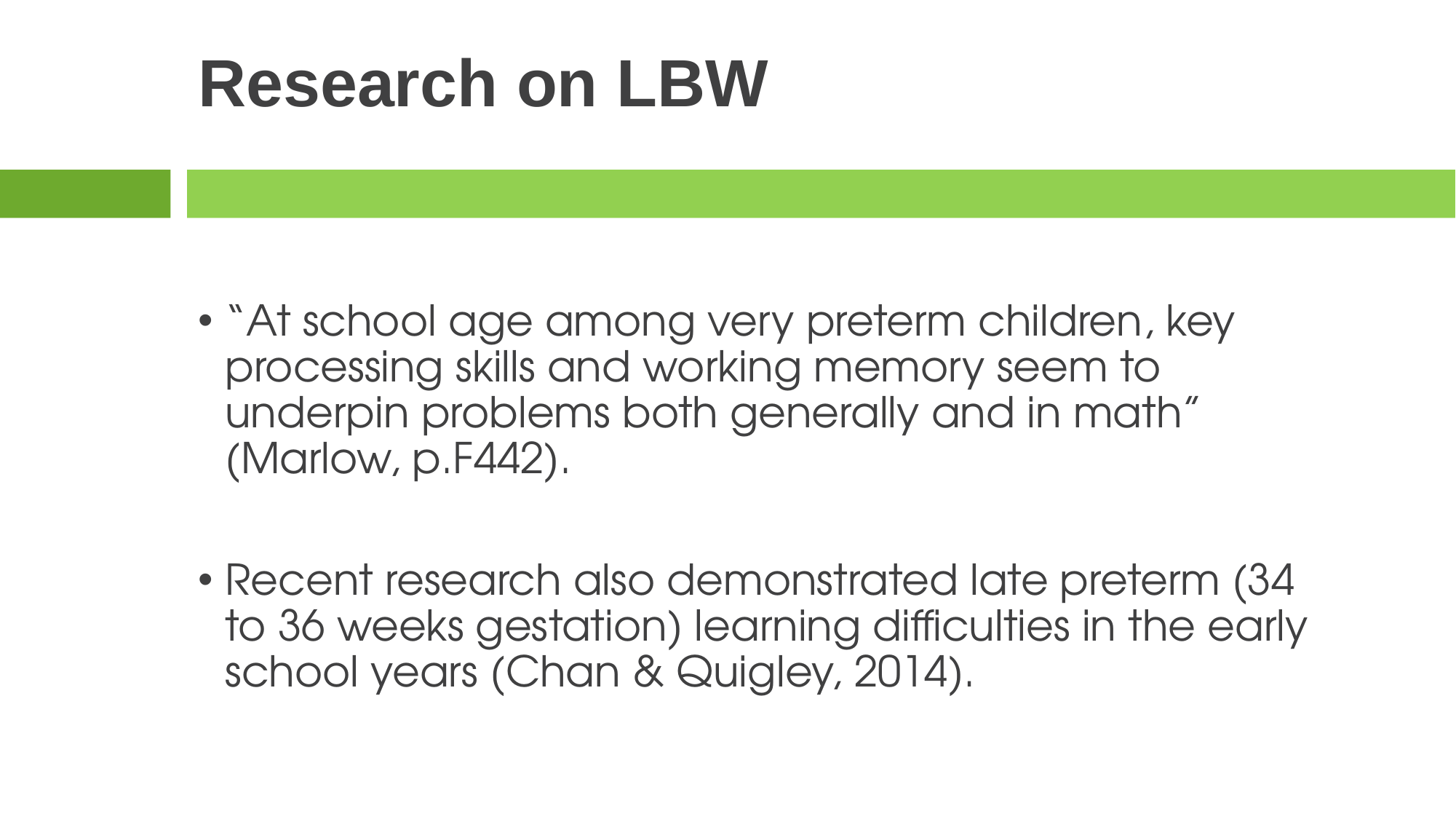

# Research on LBW

“At school age among very preterm children, key processing skills and working memory seem to underpin problems both generally and in math” (Marlow, p.F442).

Recent research also demonstrated late preterm (34 to 36 weeks gestation) learning difficulties in the early school years (Chan & Quigley, 2014).